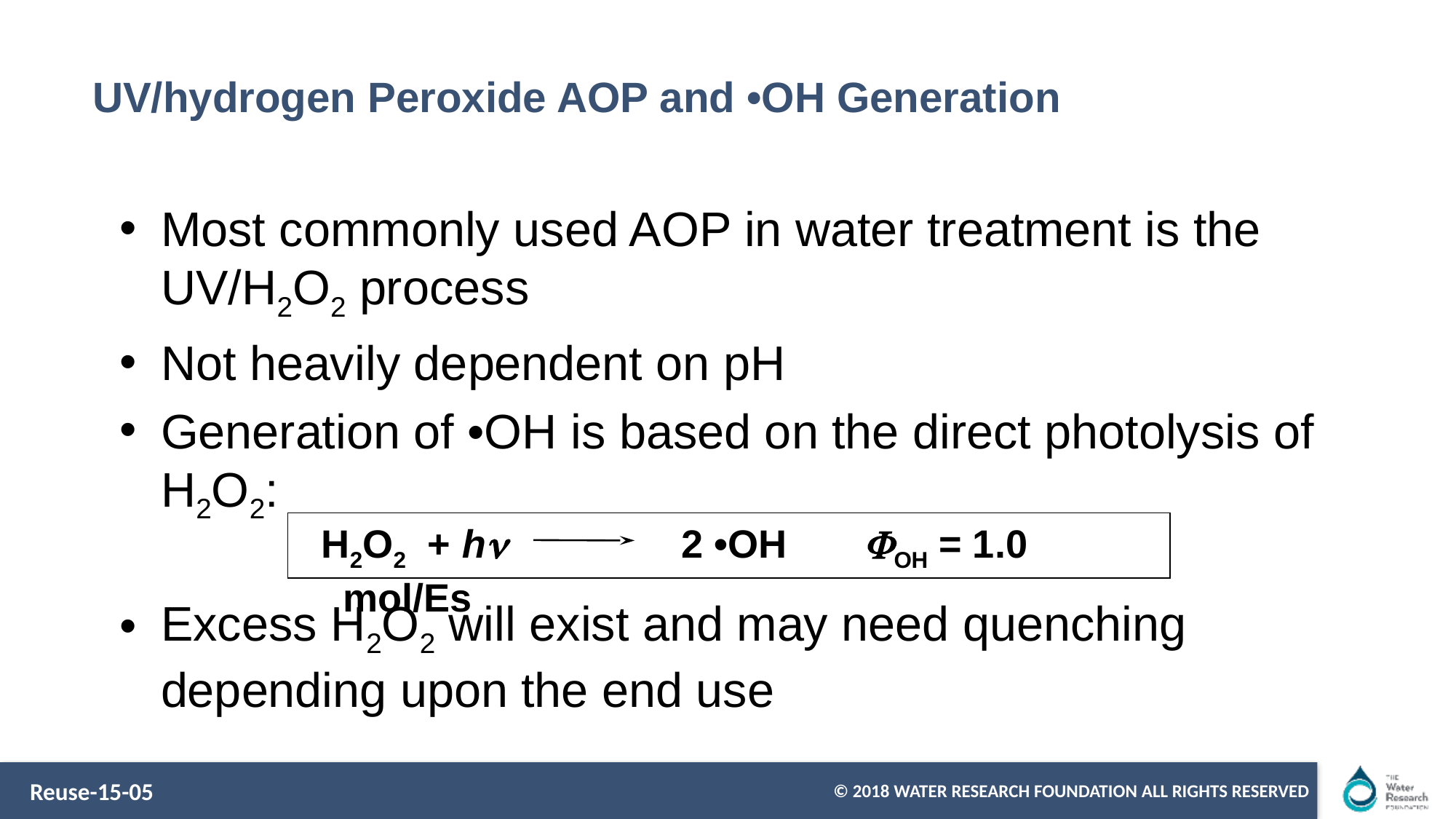

# UV/hydrogen Peroxide AOP and •OH Generation
Most commonly used AOP in water treatment is the UV/H2O2 process
Not heavily dependent on pH
Generation of •OH is based on the direct photolysis of H2O2:
Excess H2O2 will exist and may need quenching depending upon the end use
  H2O2  + hν		 2 •OH       ΦOH = 1.0 mol/Es